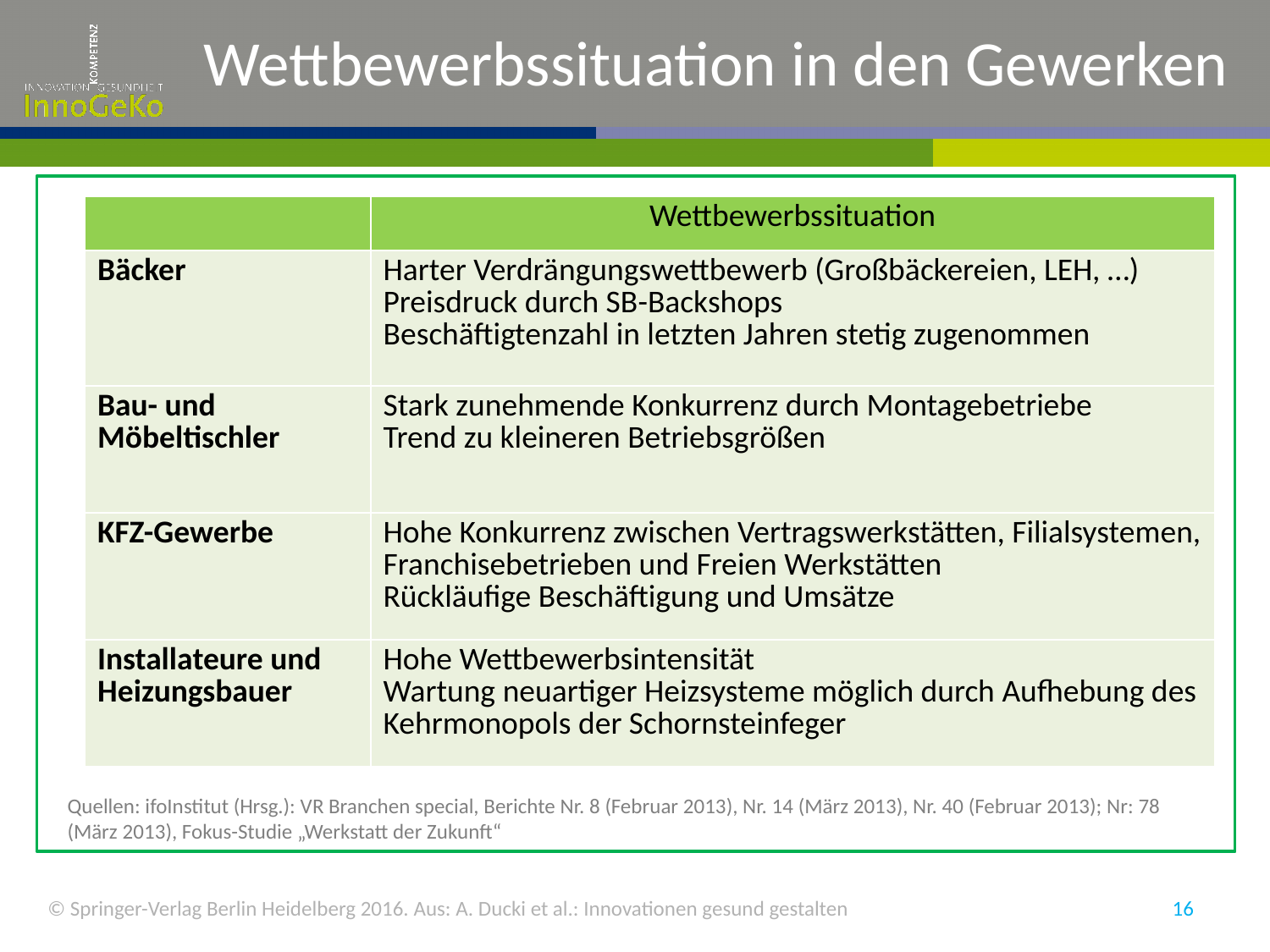

# Wettbewerbssituation in den Gewerken
|  | Wettbewerbssituation |
| --- | --- |
| Bäcker | Harter Verdrängungswettbewerb (Großbäckereien, LEH, …) Preisdruck durch SB-Backshops Beschäftigtenzahl in letzten Jahren stetig zugenommen |
| Bau- und Möbeltischler | Stark zunehmende Konkurrenz durch Montagebetriebe Trend zu kleineren Betriebsgrößen |
| KFZ-Gewerbe | Hohe Konkurrenz zwischen Vertragswerkstätten, Filialsystemen, Franchisebetrieben und Freien Werkstätten Rückläufige Beschäftigung und Umsätze |
| Installateure und Heizungsbauer | Hohe Wettbewerbsintensität Wartung neuartiger Heizsysteme möglich durch Aufhebung des Kehrmonopols der Schornsteinfeger |
Quellen: ifoInstitut (Hrsg.): VR Branchen special, Berichte Nr. 8 (Februar 2013), Nr. 14 (März 2013), Nr. 40 (Februar 2013); Nr: 78 (März 2013), Fokus-Studie „Werkstatt der Zukunft“

© Springer-Verlag Berlin Heidelberg 2016. Aus: A. Ducki et al.: Innovationen gesund gestalten

16